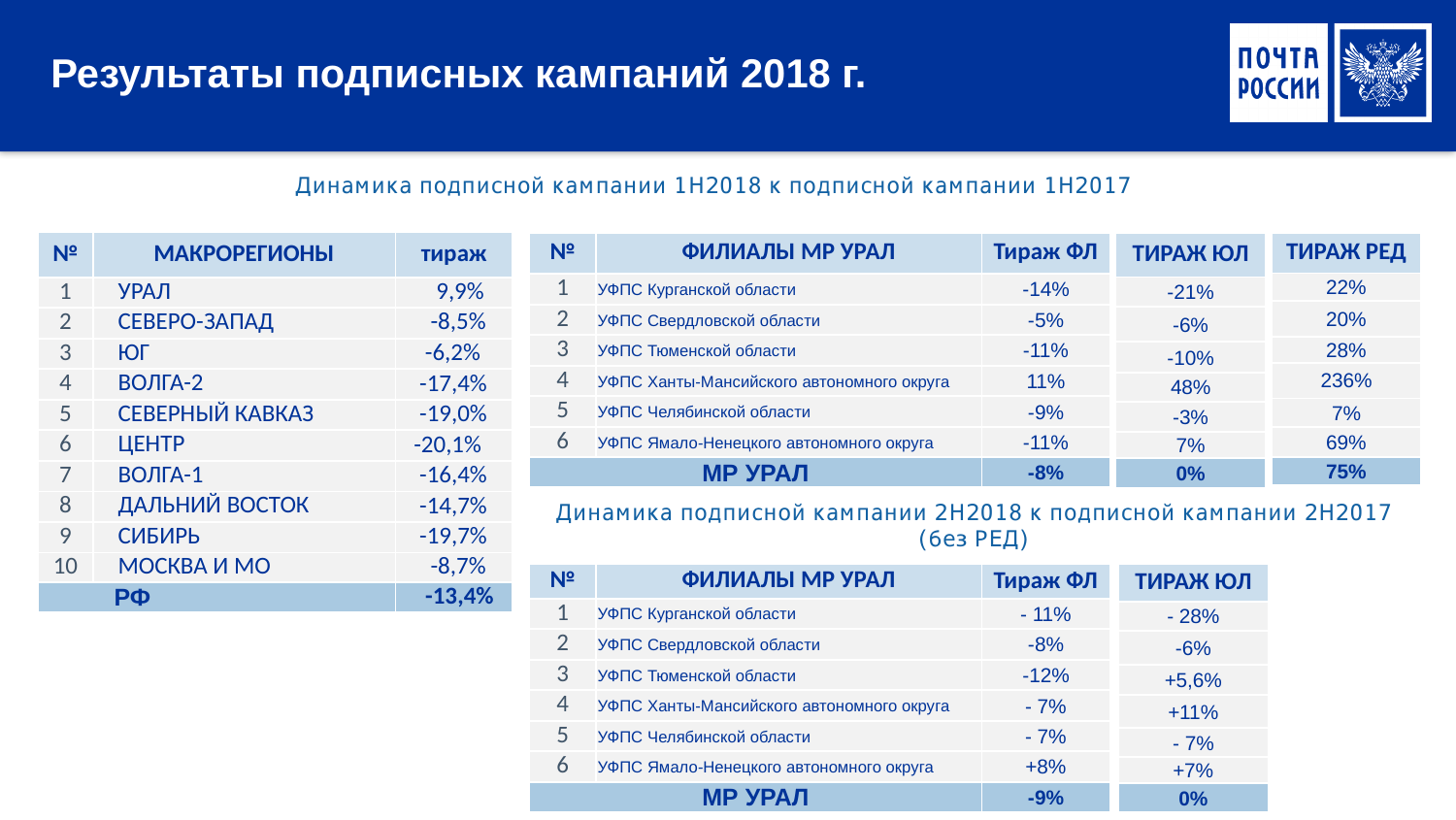

Результаты подписных кампаний 2018 г.
Динамика подписной кампании 1H2018 к подписной кампании 1H2017
| № | МАКРОРЕГИОНЫ | тираж |
| --- | --- | --- |
| 1 | УРАЛ | 9,9% |
| 2 | СЕВЕРО-ЗАПАД | -8,5% |
| 3 | ЮГ | -6,2% |
| 4 | ВОЛГА-2 | -17,4% |
| 5 | СЕВЕРНЫЙ КАВКАЗ | -19,0% |
| 6 | ЦЕНТР | -20,1% |
| 7 | ВОЛГА-1 | -16,4% |
| 8 | ДАЛЬНИЙ ВОСТОК | -14,7% |
| 9 | СИБИРЬ | -19,7% |
| 10 | МОСКВА И МО | -8,7% |
| РФ |  | -13,4% |
| ТИРАЖ ЮЛ |
| --- |
| -21% |
| -6% |
| -10% |
| 48% |
| -3% |
| 7% |
| 0% |
| № | ФИЛИАЛЫ МР УРАЛ | Тираж ФЛ |
| --- | --- | --- |
| 1 | УФПС Курганской области | -14% |
| 2 | УФПС Свердловской области | -5% |
| 3 | УФПС Тюменской области | -11% |
| 4 | УФПС Ханты-Мансийского автономного округа | 11% |
| 5 | УФПС Челябинской области | -9% |
| 6 | УФПС Ямало-Ненецкого автономного округа | -11% |
| МР УРАЛ |  | -8% |
| ТИРАЖ РЕД |
| --- |
| 22% |
| 20% |
| 28% |
| 236% |
| 7% |
| 69% |
| 75% |
Динамика подписной кампании 2H2018 к подписной кампании 2H2017 (без РЕД)
| ТИРАЖ ЮЛ |
| --- |
| - 28% |
| -6% |
| +5,6% |
| +11% |
| - 7% |
| +7% |
| 0% |
| № | ФИЛИАЛЫ МР УРАЛ | Тираж ФЛ |
| --- | --- | --- |
| 1 | УФПС Курганской области | - 11% |
| 2 | УФПС Свердловской области | -8% |
| 3 | УФПС Тюменской области | -12% |
| 4 | УФПС Ханты-Мансийского автономного округа | - 7% |
| 5 | УФПС Челябинской области | - 7% |
| 6 | УФПС Ямало-Ненецкого автономного округа | +8% |
| МР УРАЛ |  | -9% |